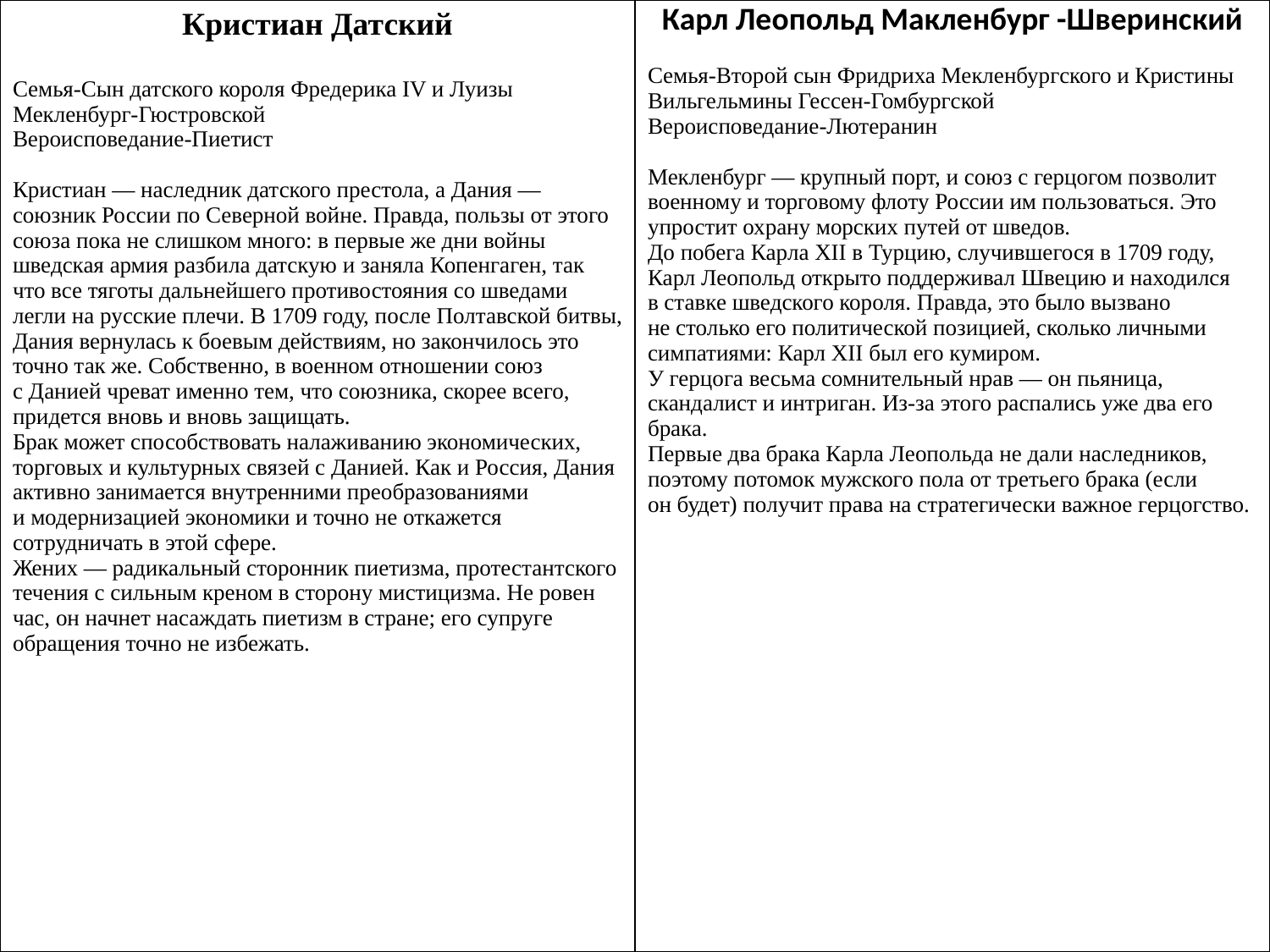

| Кристиан Датский Семья-Сын датского короля Фредерика IV и Луизы Мекленбург-Гюстровской Вероисповедание-Пиетист Кристиан — наследник датского престола, а Дания — союзник России по Северной войне. Правда, пользы от этого союза пока не слишком много: в первые же дни войны шведская армия разбила датскую и заняла Копенгаген, так что все тяготы дальнейшего противосто­яния со шведами легли на русские плечи. В 1709 году, после Полтавской битвы, Дания вернулась к боевым действиям, но закончилось это точно так же. Собственно, в военном отношении союз с Данией чреват именно тем, что союзника, скорее всего, придется вновь и вновь защищать. Брак может способствовать налаживанию экономических, торговых и культурных связей с Данией. Как и Россия, Дания активно занимается внутренними преобразованиями и модернизацией экономики и точно не откажется сотрудничать в этой сфере. Жених — радикальный сторонник пиетизма, протестантского течения с сильным креном в сторону мистицизма. Не ровен час, он начнет насаждать пиетизм в стране; его супруге обращения точно не избежать. | Карл Леопольд Макленбург -Шверинский Семья-Второй сын Фридриха Мекленбургского и Кристины Вильгельмины Гессен-Гомбургской Вероисповедание-Лютеранин Мекленбург — крупный порт, и союз с герцогом позволит военному и торговому флоту России им пользоваться. Это упростит охрану морских путей от шведов. До побега Карла XII в Турцию, случившегося в 1709 году, Карл Леопольд открыто под­держивал Швецию и находился в ставке шведского короля. Правда, это было вызвано не столько его политической позицией, сколько личными симпатиями: Карл XII был его кумиром. У герцога весьма сомнительный нрав — он пьяница, скандалист и интриган. Из-за этого распались уже два его брака. Первые два брака Карла Леопольда не дали наследников, поэтому потомок мужского пола от третьего брака (если он будет) получит права на стратегически важное герцогство. |
| --- | --- |